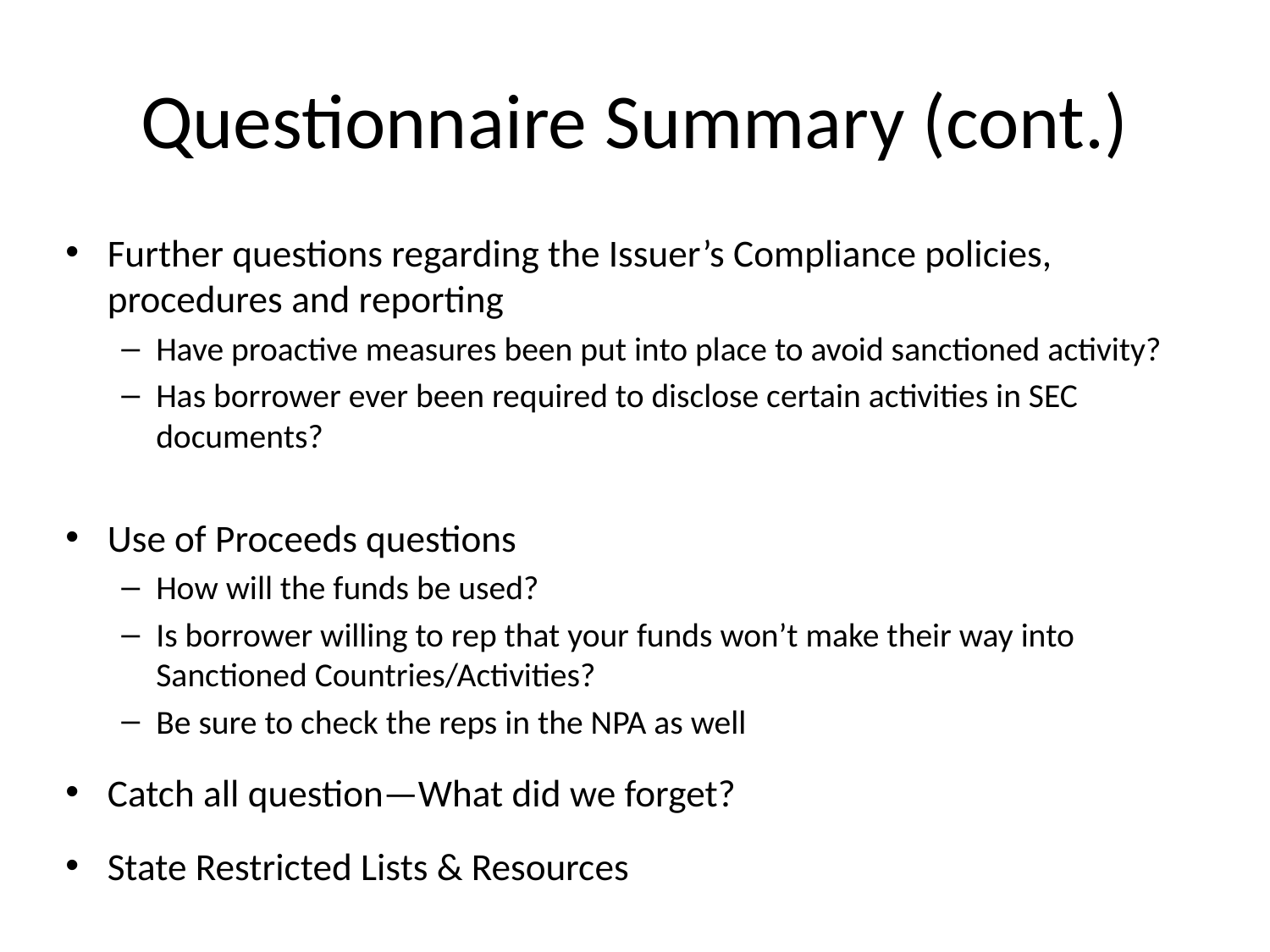

# Questionnaire Summary (cont.)
Further questions regarding the Issuer’s Compliance policies, procedures and reporting
Have proactive measures been put into place to avoid sanctioned activity?
Has borrower ever been required to disclose certain activities in SEC documents?

Use of Proceeds questions
How will the funds be used?
Is borrower willing to rep that your funds won’t make their way into Sanctioned Countries/Activities?
Be sure to check the reps in the NPA as well

Catch all question—What did we forget?

State Restricted Lists & Resources